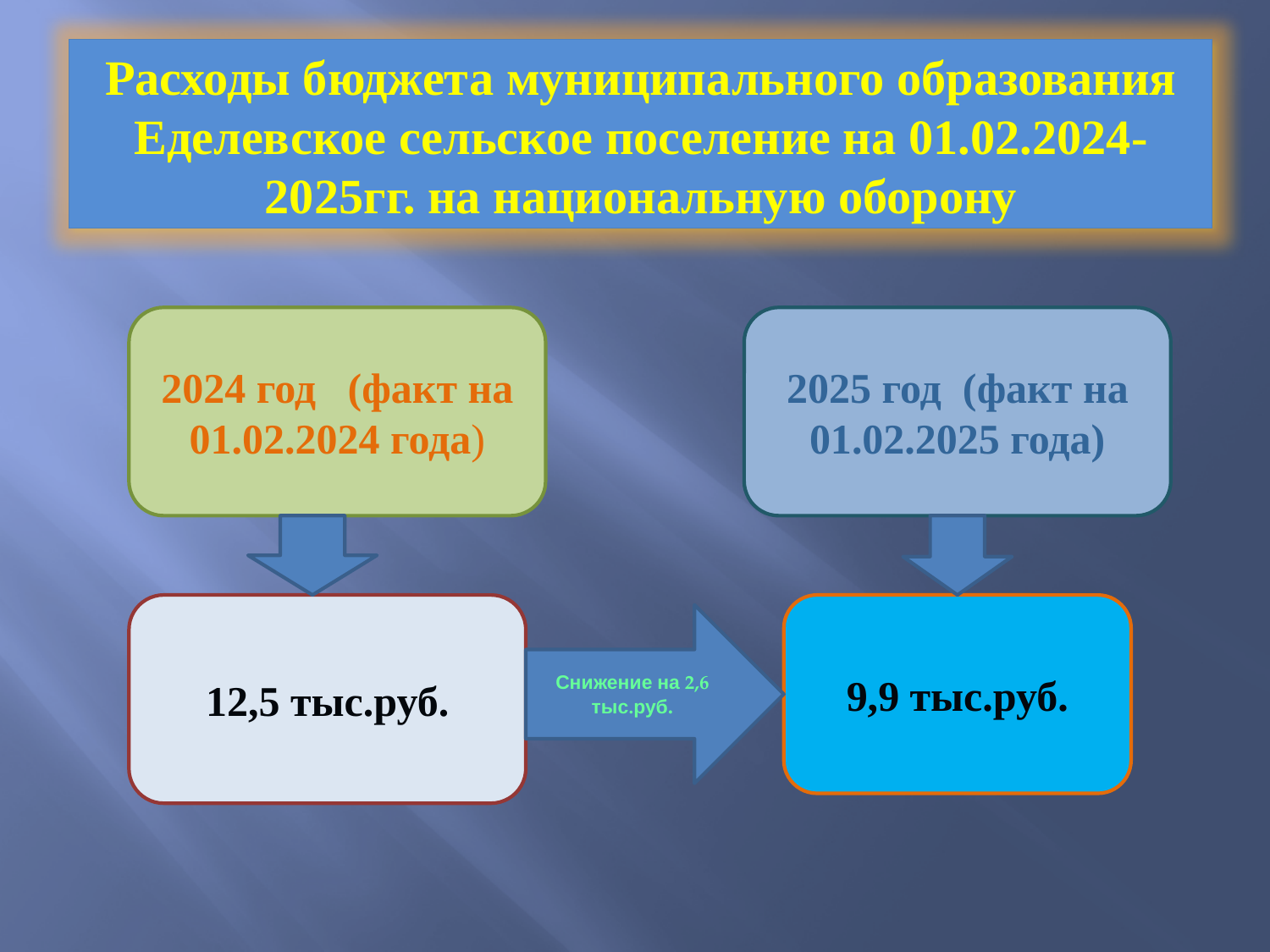

Расходы бюджета муниципального образования Еделевское сельское поселение на 01.02.2024-2025гг. на национальную оборону
2024 год   (факт на 01.02.2024 года)
2025 год  (факт на 01.02.2025 года)

12,5 тыс.руб.
9,9 тыс.руб.
Снижение на 2,6 тыс.руб.